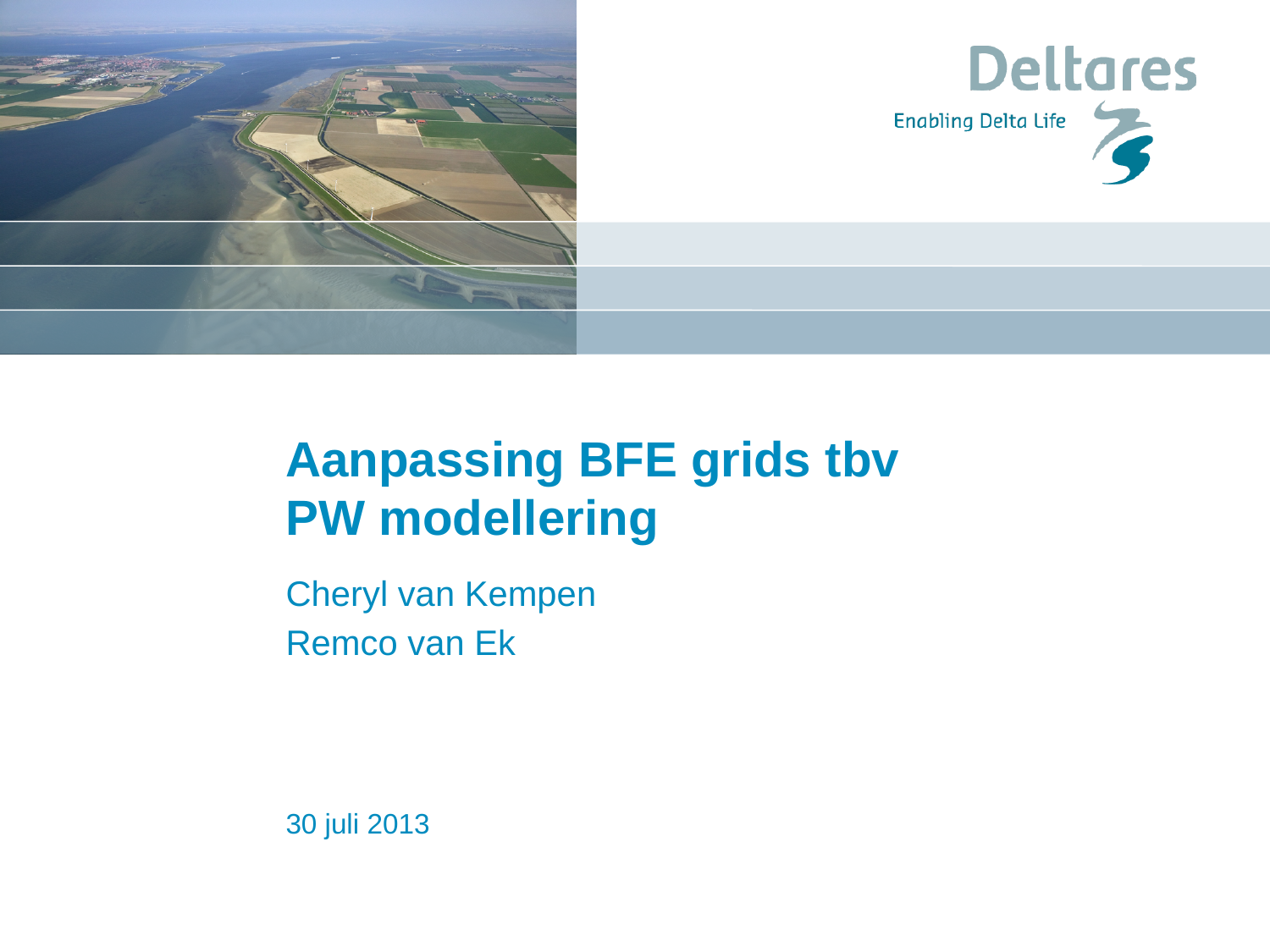

# Aanpassing BFE grids tbv PW modellering
Cheryl van Kempen
Remco van Ek
30 juli 2013